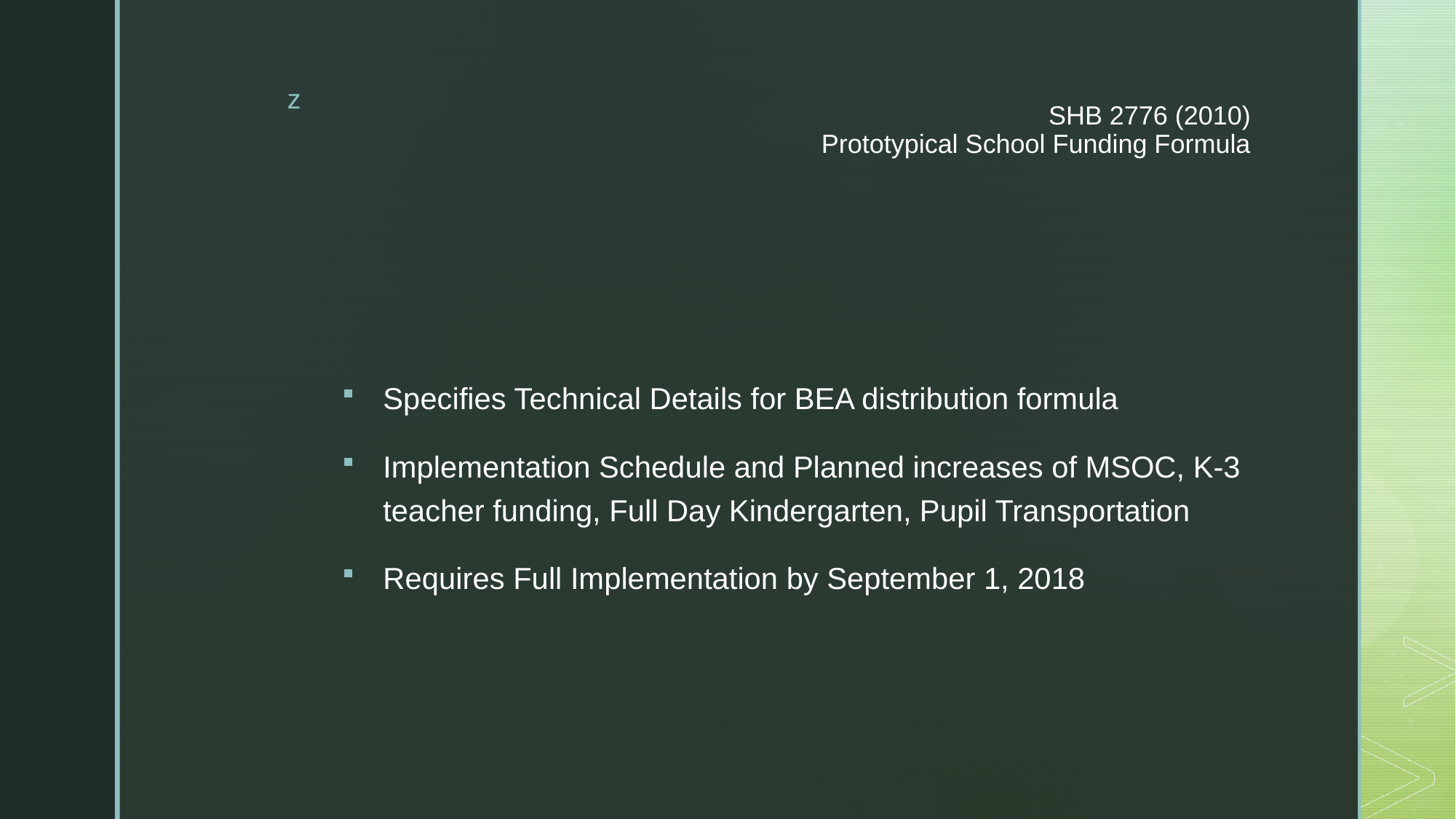

# SHB 2776 (2010) Prototypical School Funding Formula
Specifies Technical Details for BEA distribution formula
Implementation Schedule and Planned increases of MSOC, K-3 teacher funding, Full Day Kindergarten, Pupil Transportation
Requires Full Implementation by September 1, 2018